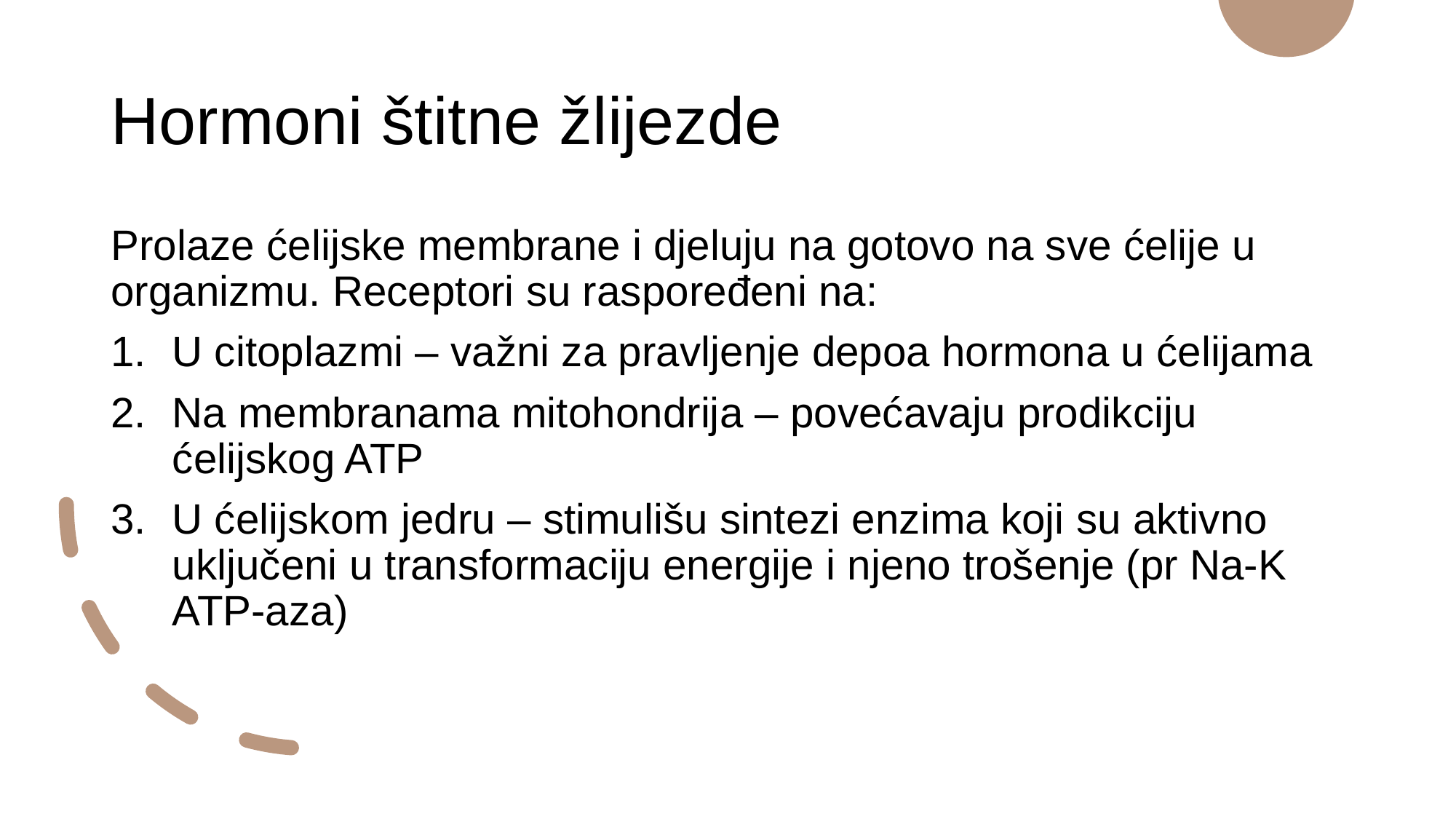

# Hormoni štitne žlijezde
Prolaze ćelijske membrane i djeluju na gotovo na sve ćelije u organizmu. Receptori su raspoređeni na:
U citoplazmi – važni za pravljenje depoa hormona u ćelijama
Na membranama mitohondrija – povećavaju prodikciju ćelijskog ATP
U ćelijskom jedru – stimulišu sintezi enzima koji su aktivno uključeni u transformaciju energije i njeno trošenje (pr Na-K ATP-aza)